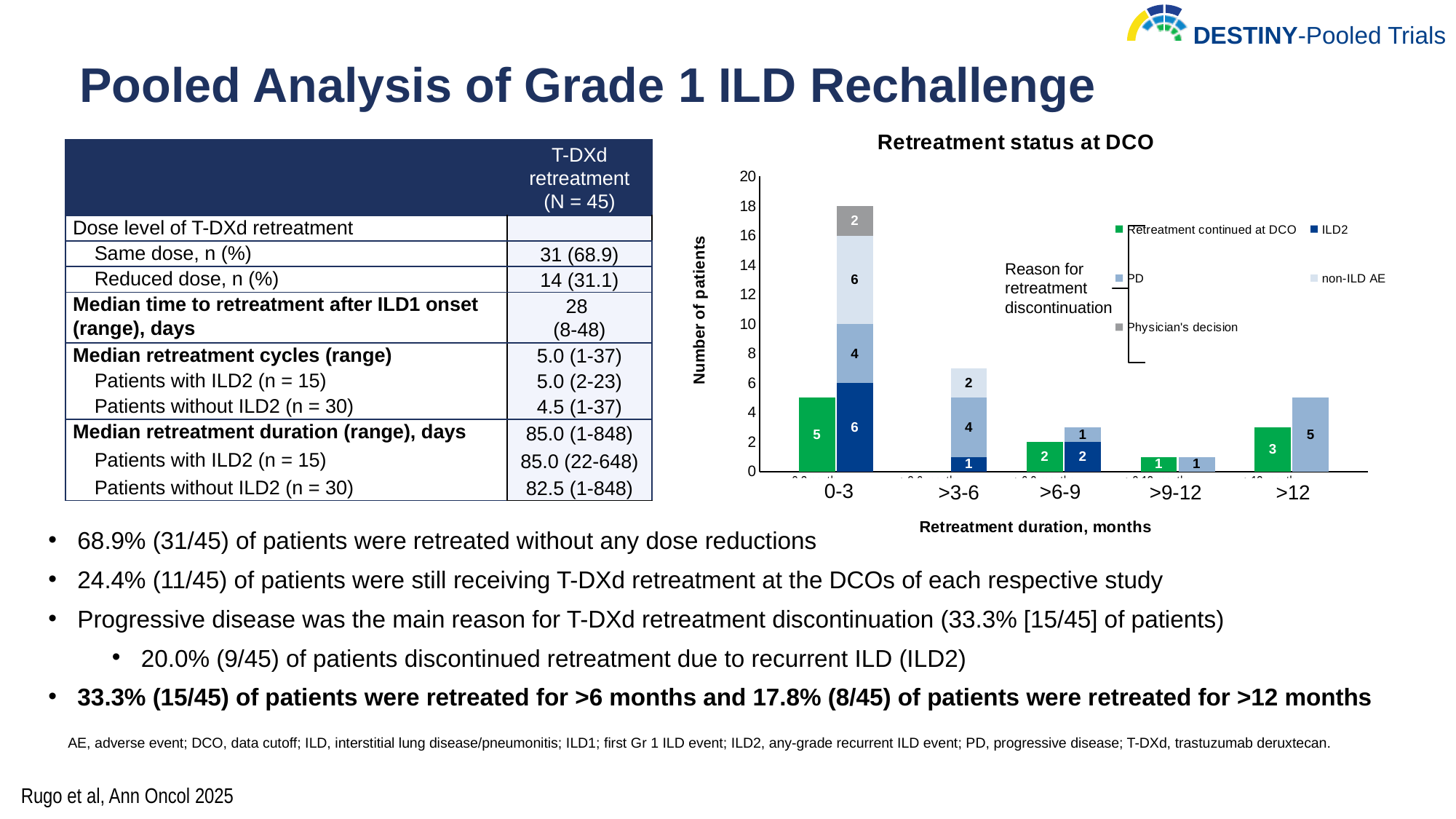

Pooled Analysis of Grade 1 ILD Rechallenge

### Chart: Retreatment status at DCO

| Category | Retreatment continued at DCO | ILD2 | PD | non-ILD AE | Physician's decision |
|---|---|---|---|---|---|
|  | None | None | None | None | None |
| 0-3months | 5.0 | None | None | None | None |
|  | None | 6.0 | 4.0 | 6.0 | 2.0 |
|  | None | None | None | None | None |
| >3-6 months | 0.0 | None | None | None | None |
|  | None | 1.0 | 4.0 | 2.0 | None |
|  | None | None | None | None | None |
| >6-9 months | 2.0 | None | None | None | None |
|  | None | 2.0 | 1.0 | None | None |
|  | None | None | None | None | None |
| >9-12 months | 1.0 | None | None | None | None |
|  | None | None | 1.0 | None | None |
|  | None | None | None | None | None |
| >12 months | 3.0 | None | None | None | None |
Reason for retreatment discontinuation
0-3
>6-9
>12
>3-6
>9-12

|  | T-DXd retreatment (N = 45) |
| --- | --- |
| Dose level of T-DXd retreatment |  |
| Same dose, n (%) | 31 (68.9) |
| Reduced dose, n (%) | 14 (31.1) |
| Median time to retreatment after ILD1 onset (range), days | 28 (8-48) |
| Median retreatment cycles (range) | 5.0 (1-37) |
| Patients with ILD2 (n = 15) | 5.0 (2-23) |
| Patients without ILD2 (n = 30) | 4.5 (1-37) |
| Median retreatment duration (range), days | 85.0 (1-848) |
| Patients with ILD2 (n = 15) | 85.0 (22-648) |
| Patients without ILD2 (n = 30) | 82.5 (1-848) |
68.9% (31/45) of patients were retreated without any dose reductions
24.4% (11/45) of patients were still receiving T-DXd retreatment at the DCOs of each respective study
Progressive disease was the main reason for T-DXd retreatment discontinuation (33.3% [15/45] of patients)
20.0% (9/45) of patients discontinued retreatment due to recurrent ILD (ILD2)
33.3% (15/45) of patients were retreated for >6 months and 17.8% (8/45) of patients were retreated for >12 months

AE, adverse event; DCO, data cutoff; ILD, interstitial lung disease/pneumonitis; ILD1; first Gr 1 ILD event; ILD2, any-grade recurrent ILD event; PD, progressive disease; T-DXd, trastuzumab deruxtecan.
Rugo et al, Ann Oncol 2025